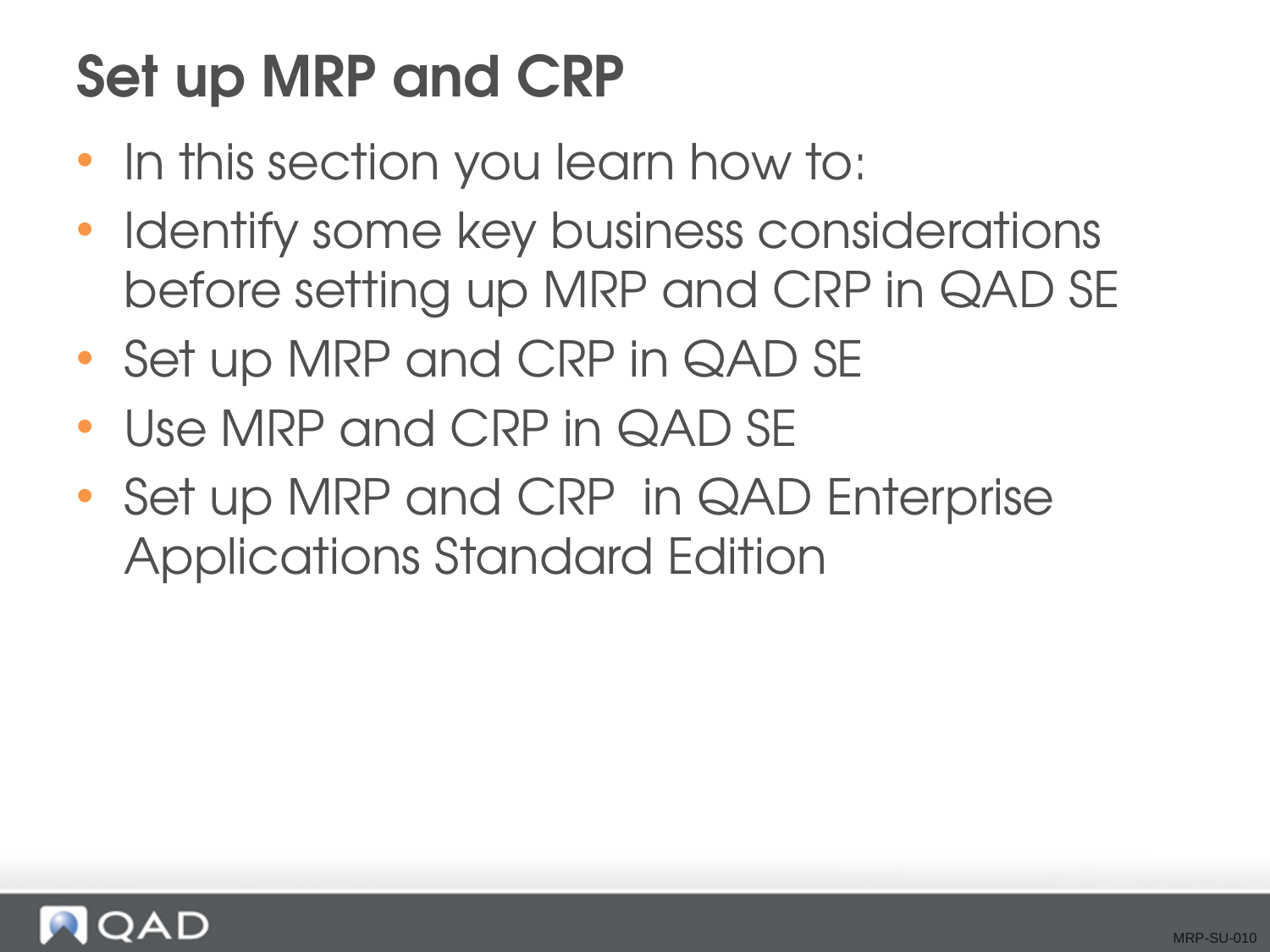

# Set up MRP and CRP
In this section you learn how to:
Identify some key business considerations before setting up MRP and CRP in QAD SE
Set up MRP and CRP in QAD SE
Use MRP and CRP in QAD SE
Set up MRP and CRP  in QAD Enterprise Applications Standard Edition
MRP-SU-010